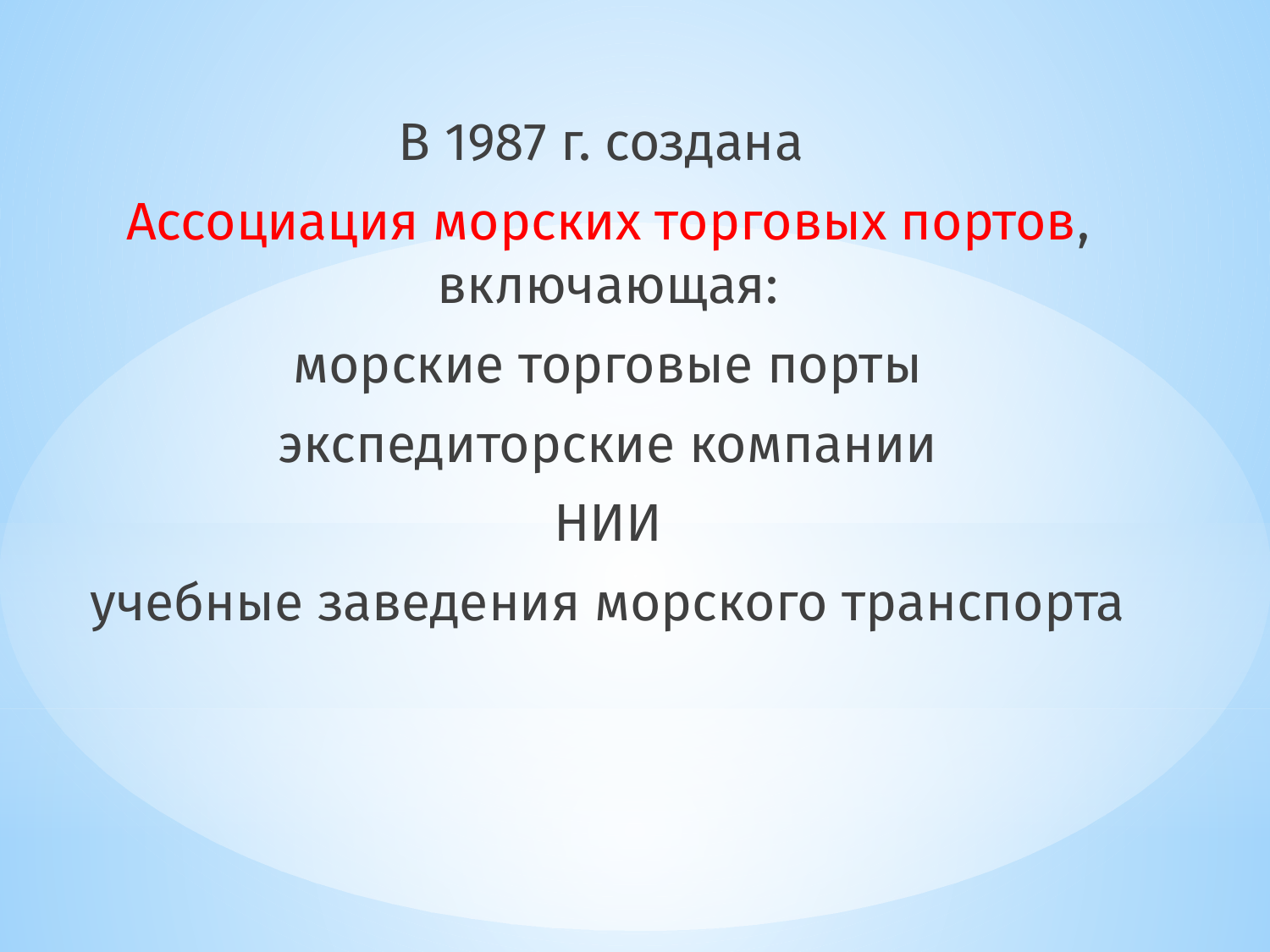

В 1987 г. создана
Ассоциация морских торговых портов, включающая:
морские торговые порты
экспедиторские компании
НИИ
учебные заведения морского транспорта